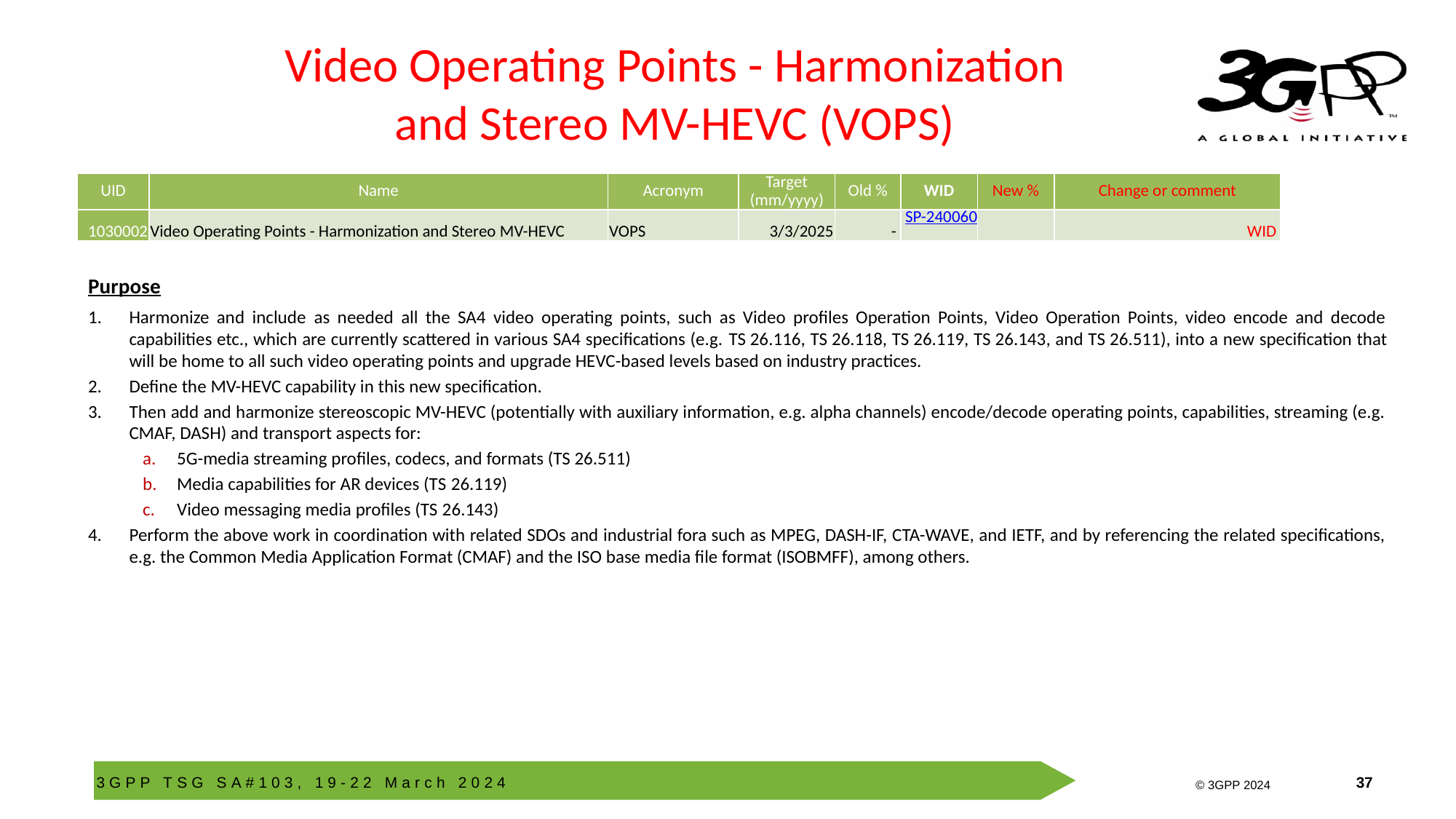

# Video Operating Points - Harmonization and Stereo MV-HEVC (VOPS)
| UID | Name | Acronym | Target (mm/yyyy) | Old % | WID | New % | Change or comment |
| --- | --- | --- | --- | --- | --- | --- | --- |
| 1030002 | Video Operating Points - Harmonization and Stereo MV-HEVC | VOPS | 3/3/2025 | - | SP-240060 |  | WID |
Purpose
Harmonize and include as needed all the SA4 video operating points, such as Video profiles Operation Points, Video Operation Points, video encode and decode capabilities etc., which are currently scattered in various SA4 specifications (e.g. TS 26.116, TS 26.118, TS 26.119, TS 26.143, and TS 26.511), into a new specification that will be home to all such video operating points and upgrade HEVC-based levels based on industry practices.
Define the MV-HEVC capability in this new specification.
Then add and harmonize stereoscopic MV-HEVC (potentially with auxiliary information, e.g. alpha channels) encode/decode operating points, capabilities, streaming (e.g. CMAF, DASH) and transport aspects for:
5G-media streaming profiles, codecs, and formats (TS 26.511)
Media capabilities for AR devices (TS 26.119)
Video messaging media profiles (TS 26.143)
Perform the above work in coordination with related SDOs and industrial fora such as MPEG, DASH-IF, CTA-WAVE, and IETF, and by referencing the related specifications, e.g. the Common Media Application Format (CMAF) and the ISO base media file format (ISOBMFF), among others.